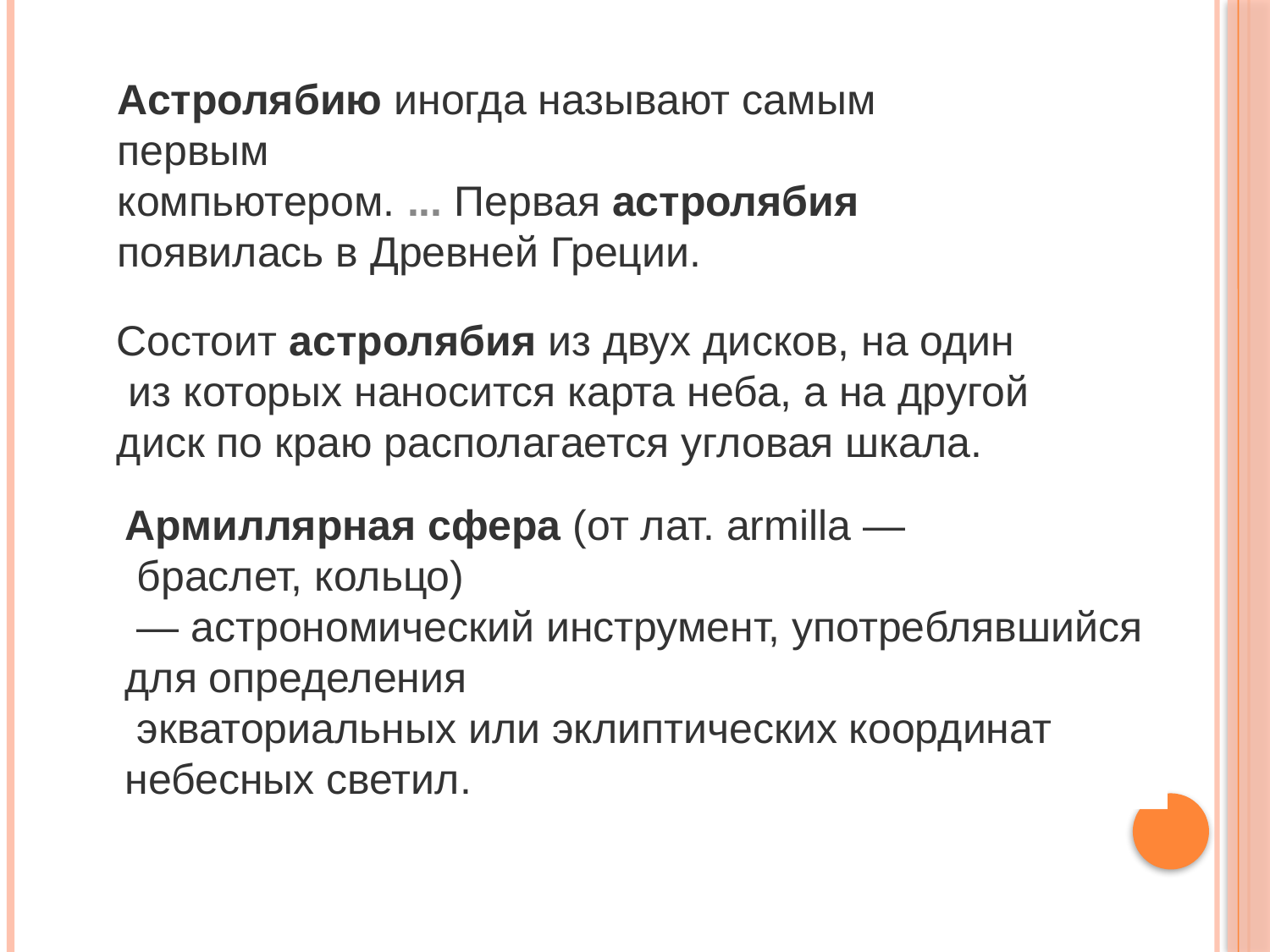

Астролябию иногда называют самым первым компьютером. ... Первая астролябия появилась в Древней Греции.
Состоит астролябия из двух дисков, на один
 из которых наносится карта неба, а на другой
диск по краю располагается угловая шкала.
Армиллярная сфера (от лат. armilla —
 браслет, кольцо)
 — астрономический инструмент, употреблявшийся
для определения
 экваториальных или эклиптических координат
небесных светил.